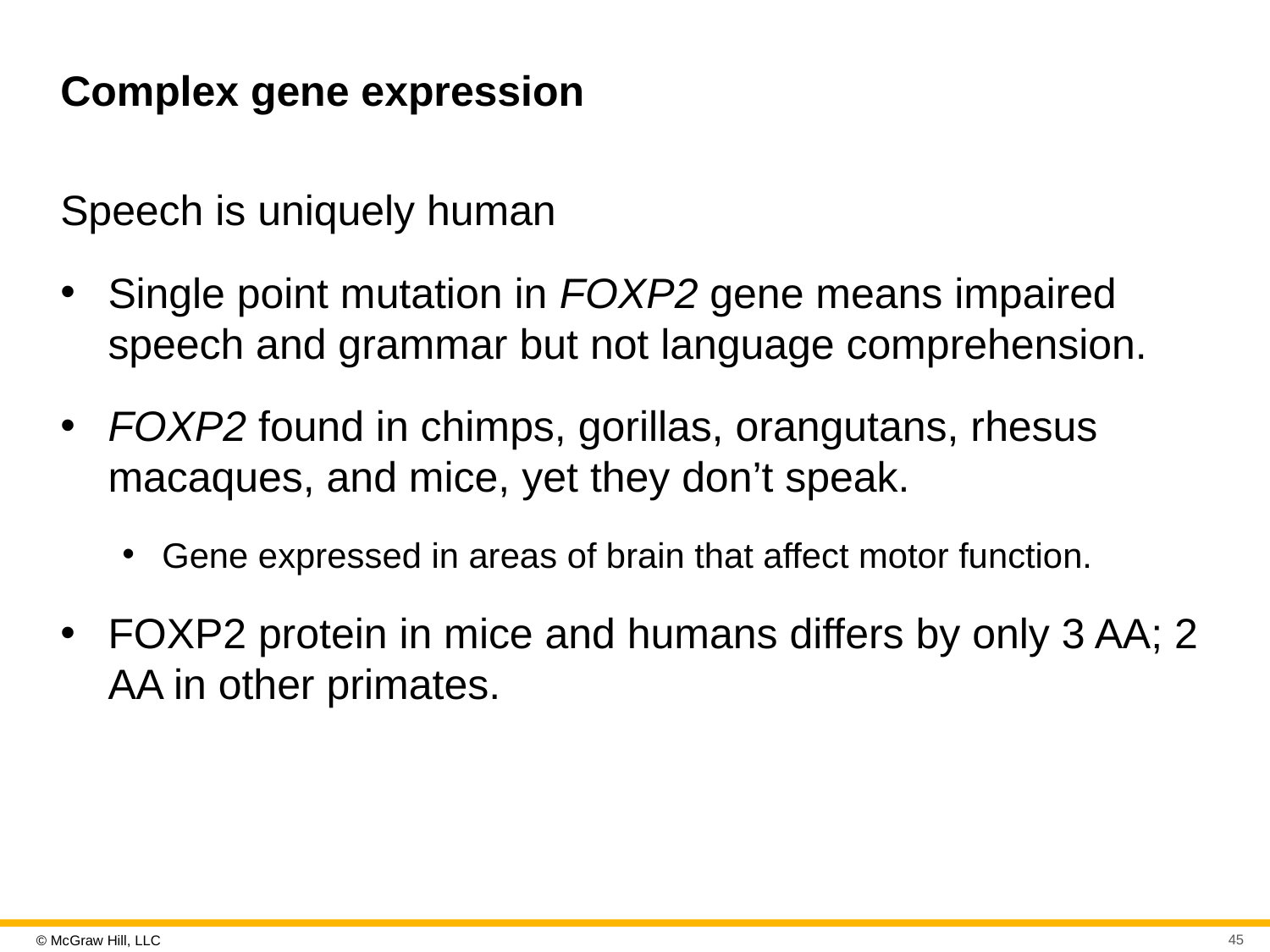

# Complex gene expression
Speech is uniquely human
Single point mutation in FOXP2 gene means impaired speech and grammar but not language comprehension.
FOXP2 found in chimps, gorillas, orangutans, rhesus macaques, and mice, yet they don’t speak.
Gene expressed in areas of brain that affect motor function.
FOXP2 protein in mice and humans differs by only 3 AA; 2 AA in other primates.
45